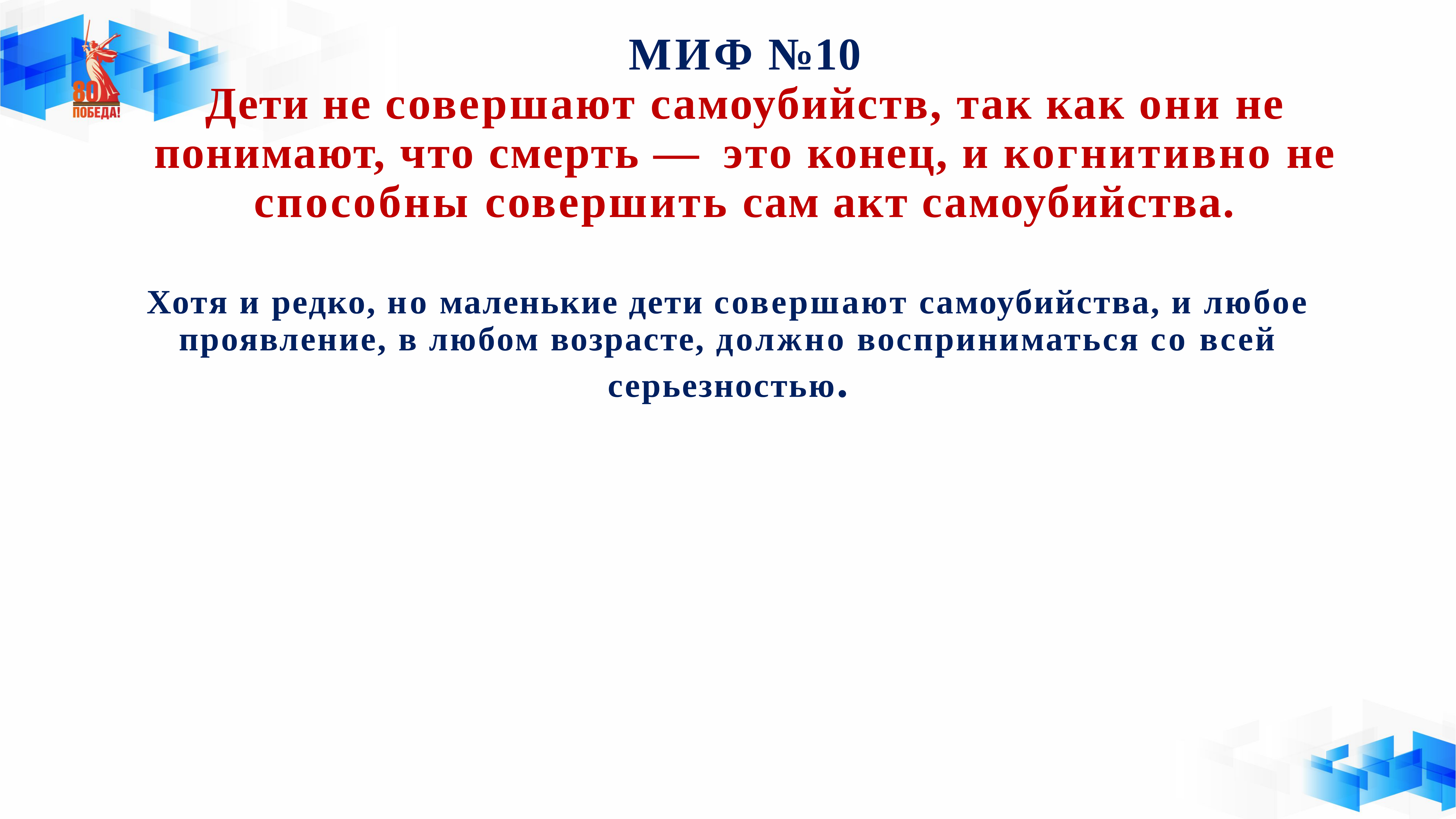

# МИФ №10 Дети не совершают самоубийств, так как они не понимают, что смерть — это конец, и когнитивно не способны совершить сам акт самоубийства.
Хотя и редко, но маленькие дети совершают самоубийства, и любое проявление, в любом возрасте, должно восприниматься со всей серьезностью.